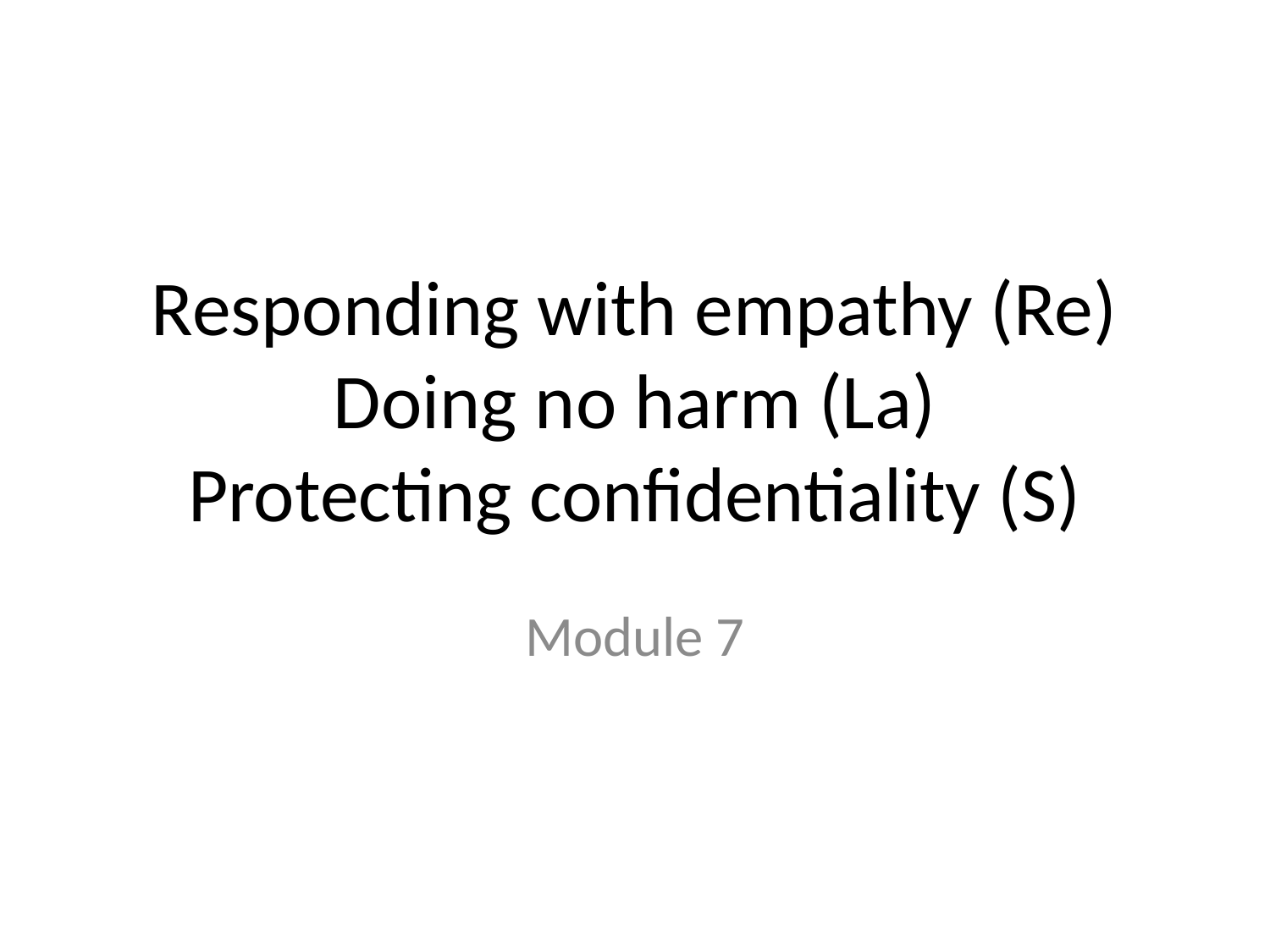

# Responding with empathy (Re) Doing no harm (La) Protecting confidentiality (S)
Module 7